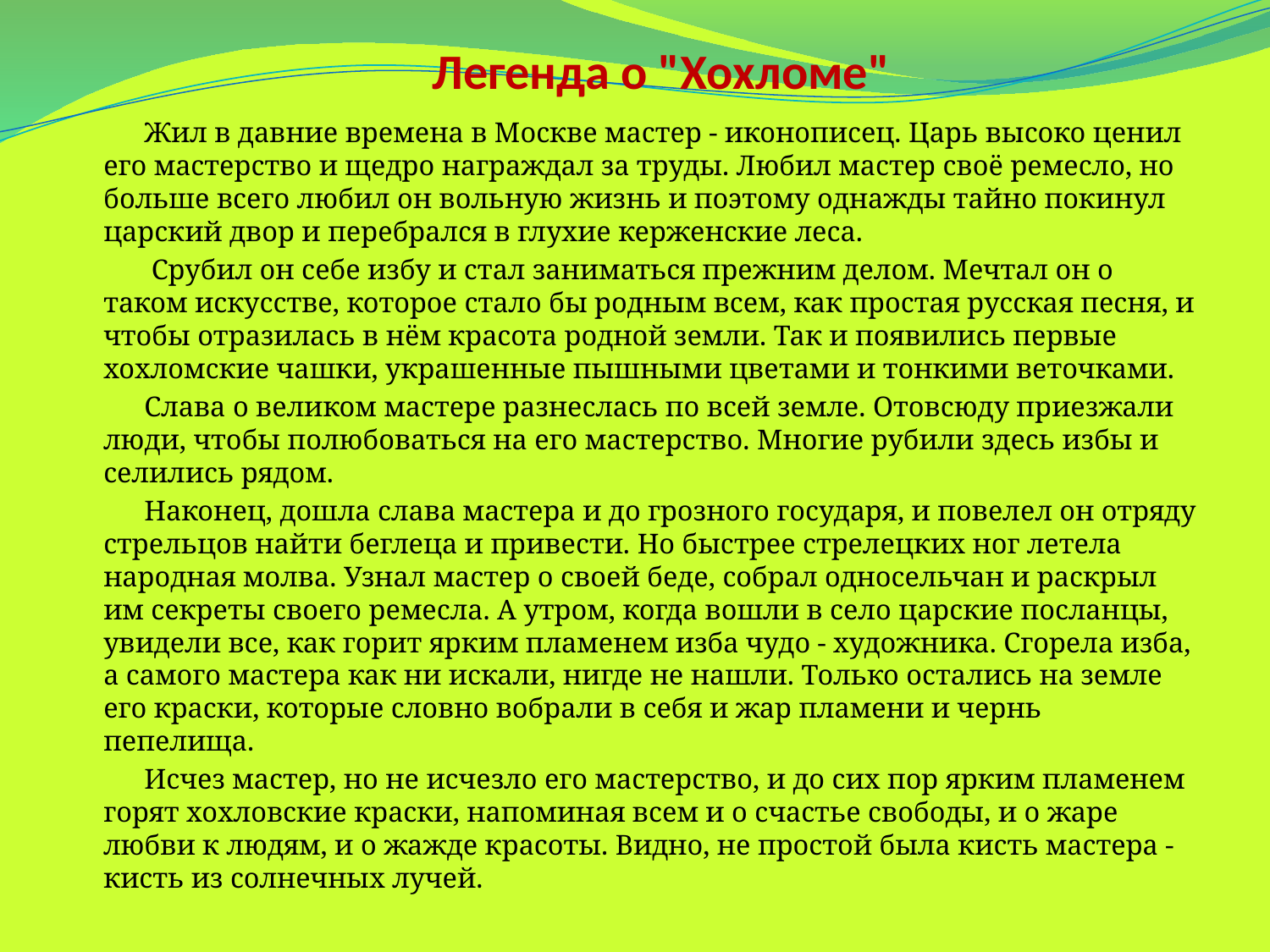

# Легенда о "Хохломе"
          Жил в давние времена в Москве мастер - иконописец. Царь высоко ценил его мастерство и щедро награждал за труды. Любил мастер своё ремесло, но больше всего любил он вольную жизнь и поэтому однажды тайно покинул царский двор и перебрался в глухие керженские леса.
           Срубил он себе избу и стал заниматься прежним делом. Мечтал он о таком искусстве, которое стало бы родным всем, как простая русская песня, и чтобы отразилась в нём красота родной земли. Так и появились первые хохломские чашки, украшенные пышными цветами и тонкими веточками.
          Слава о великом мастере разнеслась по всей земле. Отовсюду приезжали люди, чтобы полюбоваться на его мастерство. Многие рубили здесь избы и селились рядом.
          Наконец, дошла слава мастера и до грозного государя, и повелел он отряду стрельцов найти беглеца и привести. Но быстрее стрелецких ног летела народная молва. Узнал мастер о своей беде, собрал односельчан и раскрыл им секреты своего ремесла. А утром, когда вошли в село царские посланцы, увидели все, как горит ярким пламенем изба чудо - художника. Сгорела изба, а самого мастера как ни искали, нигде не нашли. Только остались на земле его краски, которые словно вобрали в себя и жар пламени и чернь пепелища.
          Исчез мастер, но не исчезло его мастерство, и до сих пор ярким пламенем горят хохловские краски, напоминая всем и о счастье свободы, и о жаре любви к людям, и о жажде красоты. Видно, не простой была кисть мастера - кисть из солнечных лучей.